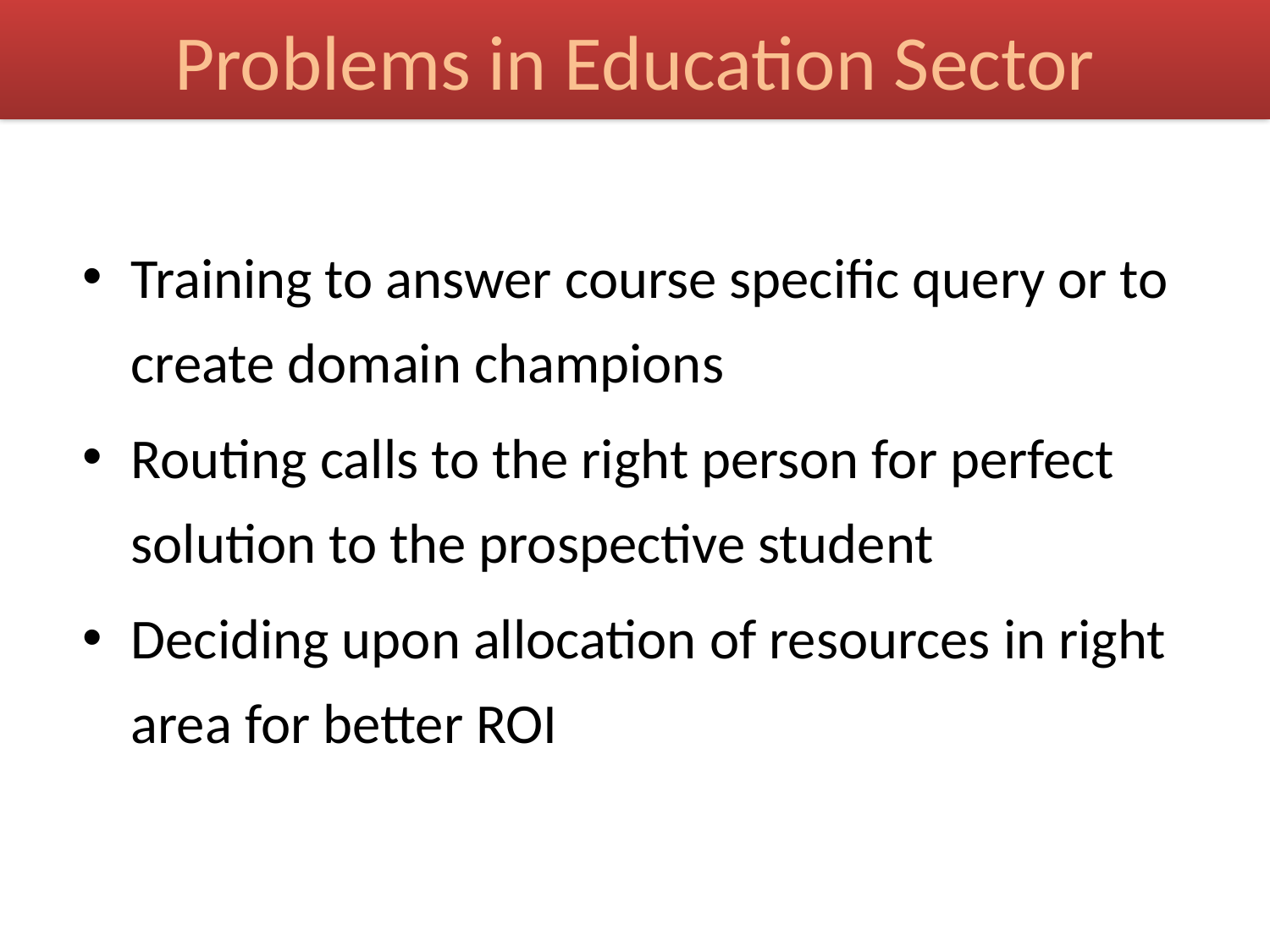

# Problems in Education Sector
Training to answer course specific query or to create domain champions
Routing calls to the right person for perfect solution to the prospective student
Deciding upon allocation of resources in right area for better ROI